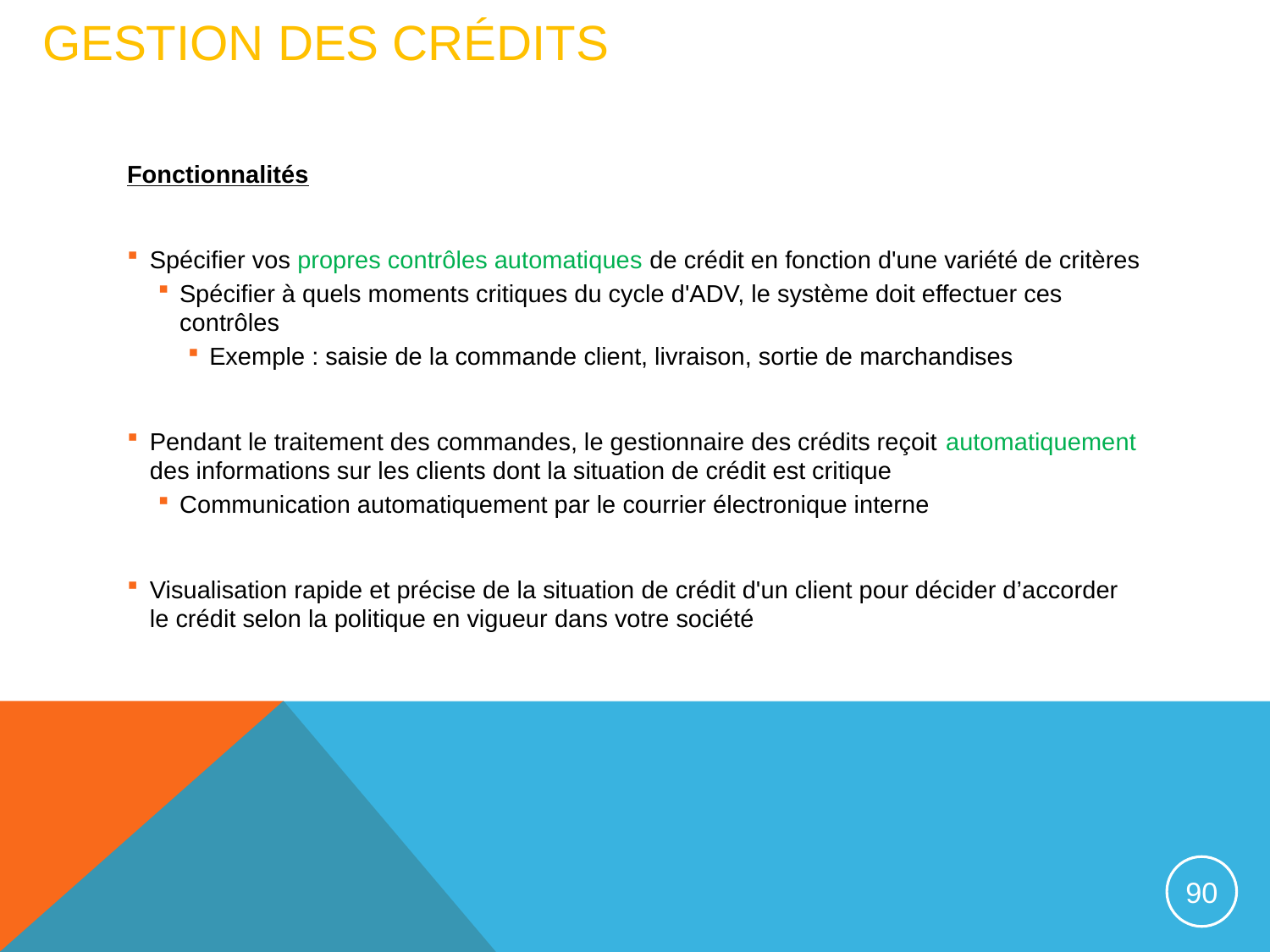

# Gestion des crédits
Fonctionnalités

Spécifier vos propres contrôles automatiques de crédit en fonction d'une variété de critères
Spécifier à quels moments critiques du cycle d'ADV, le système doit effectuer ces contrôles
Exemple : saisie de la commande client, livraison, sortie de marchandises

Pendant le traitement des commandes, le gestionnaire des crédits reçoit automatiquement des informations sur les clients dont la situation de crédit est critique
Communication automatiquement par le courrier électronique interne

Visualisation rapide et précise de la situation de crédit d'un client pour décider d’accorder le crédit selon la politique en vigueur dans votre société

90